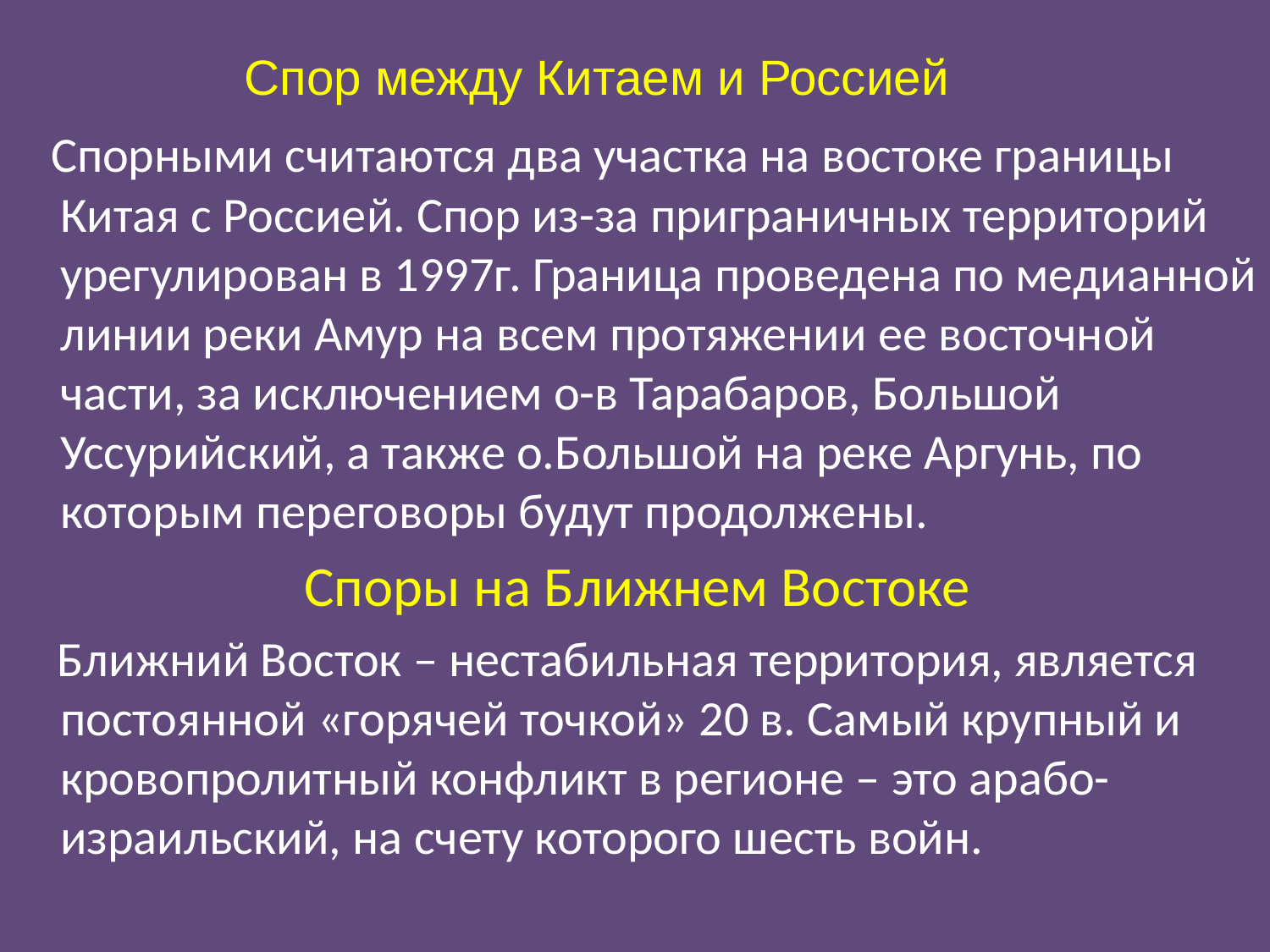

Спор между Китаем и Россией
   Спорными считаются два участка на востоке границы Китая с Россией. Спор из-за приграничных территорий урегулирован в 1997г. Граница проведена по медианной линии реки Амур на всем протяжении ее восточной части, за исключением о-в Тарабаров, Большой Уссурийский, а также о.Большой на реке Аргунь, по которым переговоры будут продолжены.
                          Споры на Ближнем Востоке
    Ближний Восток – нестабильная территория, является постоянной «горячей точкой» 20 в. Самый крупный и кровопролитный конфликт в регионе – это арабо-израильский, на счету которого шесть войн.